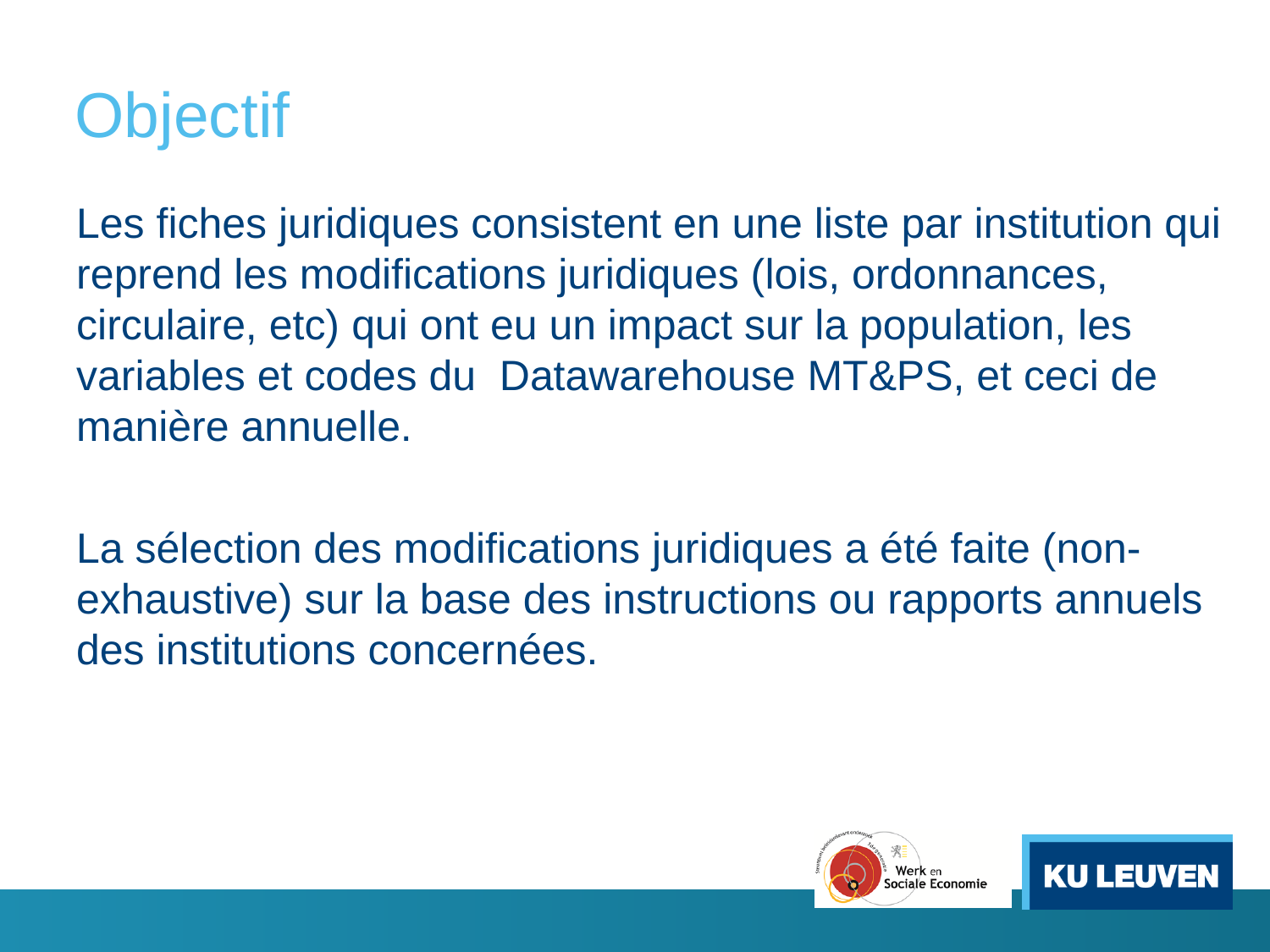

# Objectif
Les fiches juridiques consistent en une liste par institution qui reprend les modifications juridiques (lois, ordonnances, circulaire, etc) qui ont eu un impact sur la population, les variables et codes du  Datawarehouse MT&PS, et ceci de manière annuelle.

La sélection des modifications juridiques a été faite (non-exhaustive) sur la base des instructions ou rapports annuels des institutions concernées.